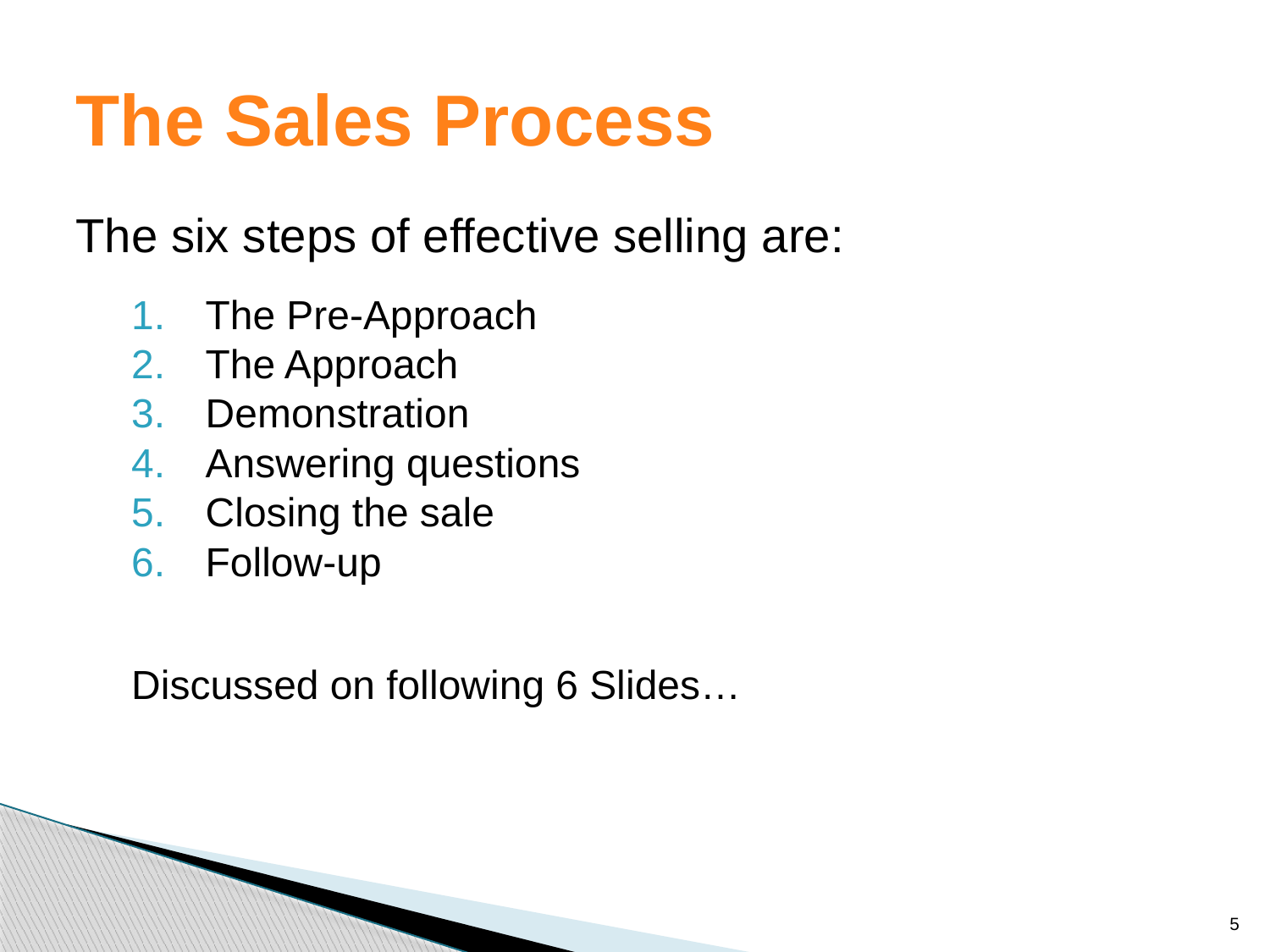

# The Sales Process
The six steps of effective selling are:
The Pre-Approach
The Approach
Demonstration
Answering questions
Closing the sale
Follow-up

Discussed on following 6 Slides…
5